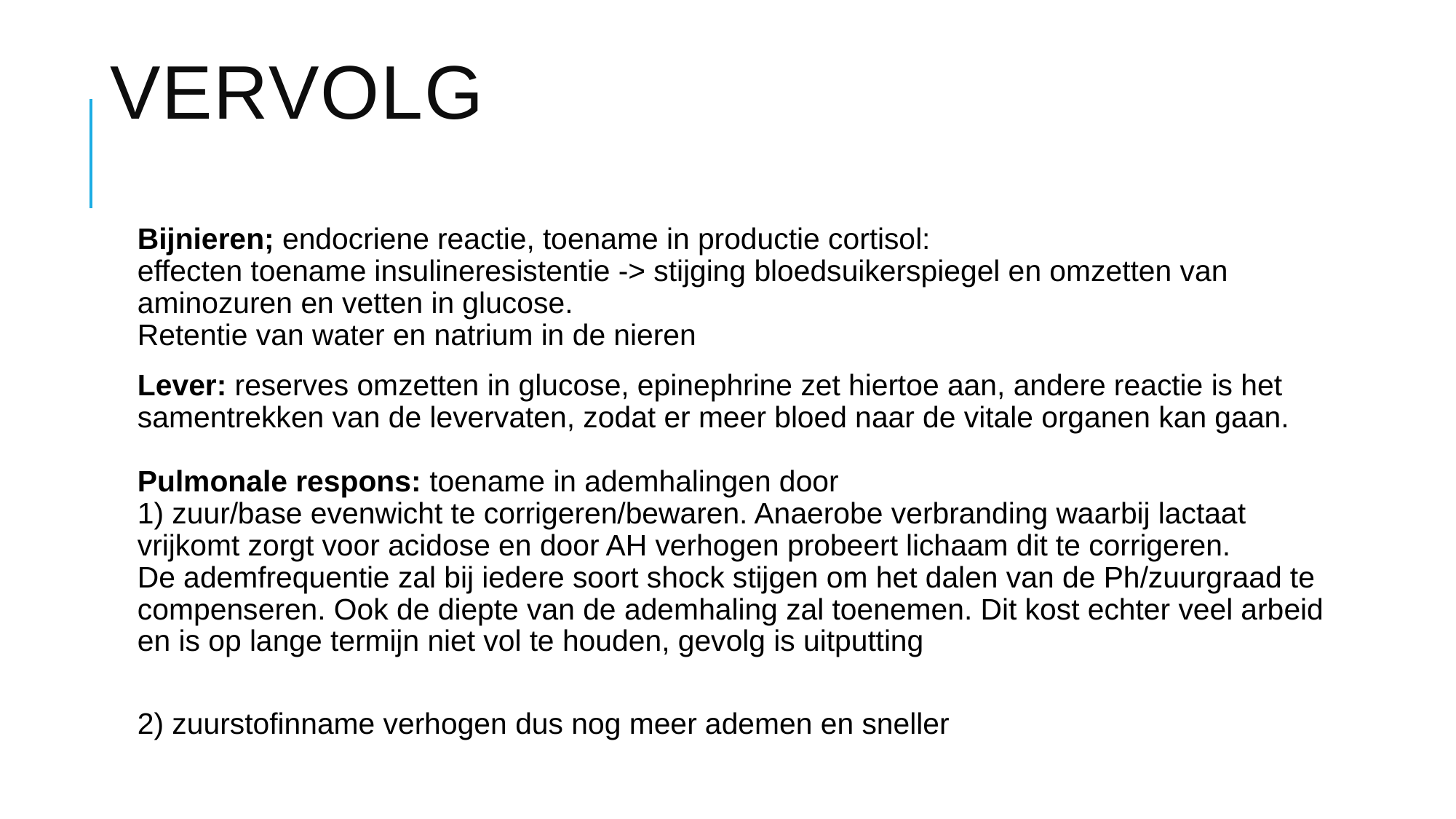

# vervolg
Bijnieren; endocriene reactie, toename in productie cortisol:
effecten toename insulineresistentie -> stijging bloedsuikerspiegel en omzetten van aminozuren en vetten in glucose.
Retentie van water en natrium in de nieren
Lever: reserves omzetten in glucose, epinephrine zet hiertoe aan, andere reactie is het samentrekken van de levervaten, zodat er meer bloed naar de vitale organen kan gaan.
Pulmonale respons: toename in ademhalingen door
1) zuur/base evenwicht te corrigeren/bewaren. Anaerobe verbranding waarbij lactaat vrijkomt zorgt voor acidose en door AH verhogen probeert lichaam dit te corrigeren.
De ademfrequentie zal bij iedere soort shock stijgen om het dalen van de Ph/zuurgraad te compenseren. Ook de diepte van de ademhaling zal toenemen. Dit kost echter veel arbeid en is op lange termijn niet vol te houden, gevolg is uitputting
2) zuurstofinname verhogen dus nog meer ademen en sneller